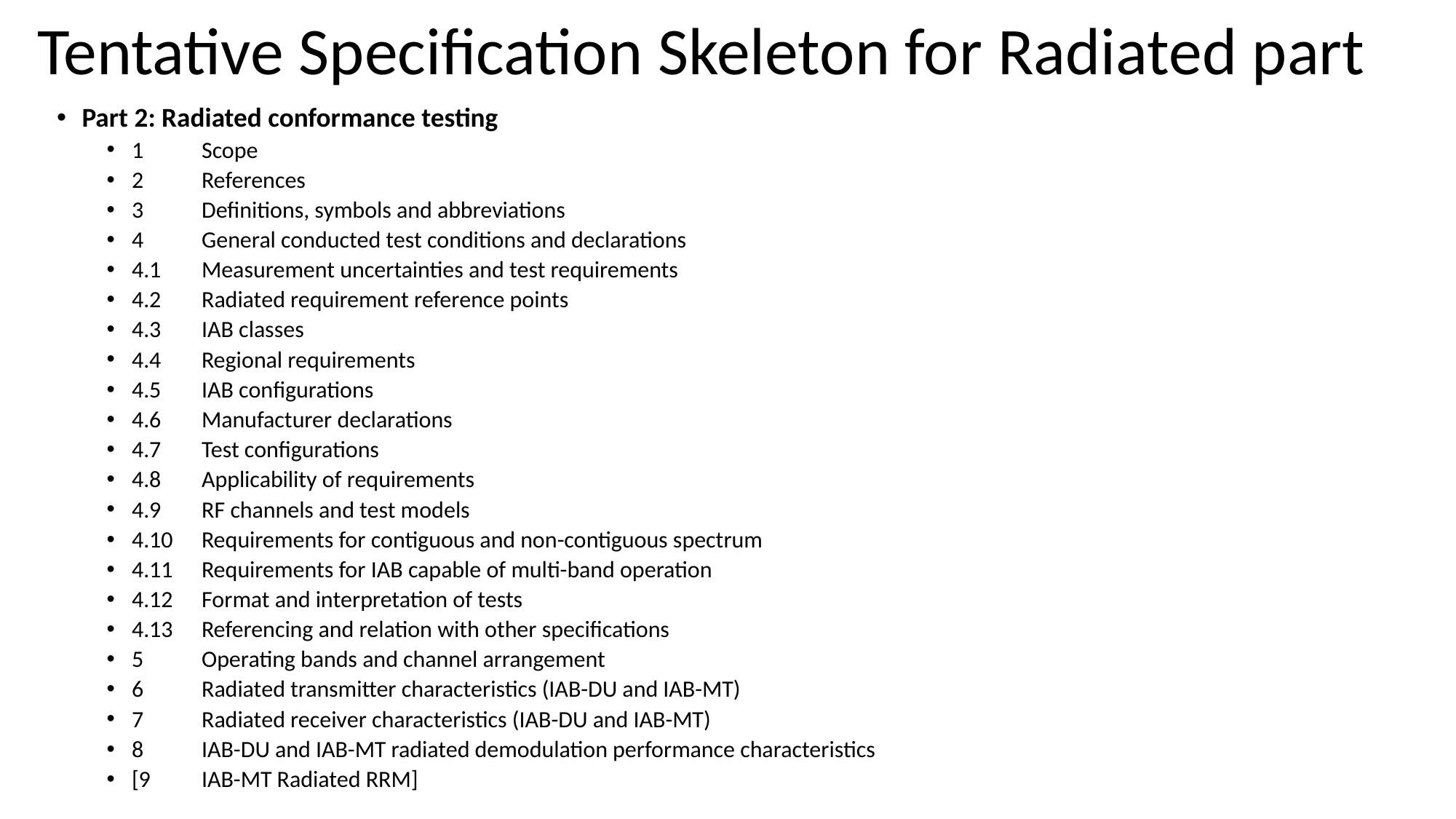

# Tentative Specification Skeleton for Radiated part
Part 2: Radiated conformance testing
1	Scope
2	References
3	Definitions, symbols and abbreviations
4	General conducted test conditions and declarations
4.1		Measurement uncertainties and test requirements
4.2		Radiated requirement reference points
4.3		IAB classes
4.4		Regional requirements
4.5		IAB configurations
4.6		Manufacturer declarations
4.7		Test configurations
4.8		Applicability of requirements
4.9		RF channels and test models
4.10	Requirements for contiguous and non-contiguous spectrum
4.11	Requirements for IAB capable of multi-band operation
4.12	Format and interpretation of tests
4.13	Referencing and relation with other specifications
5	Operating bands and channel arrangement
6	Radiated transmitter characteristics (IAB-DU and IAB-MT)
7	Radiated receiver characteristics (IAB-DU and IAB-MT)
8	IAB-DU and IAB-MT radiated demodulation performance characteristics
[9	IAB-MT Radiated RRM]